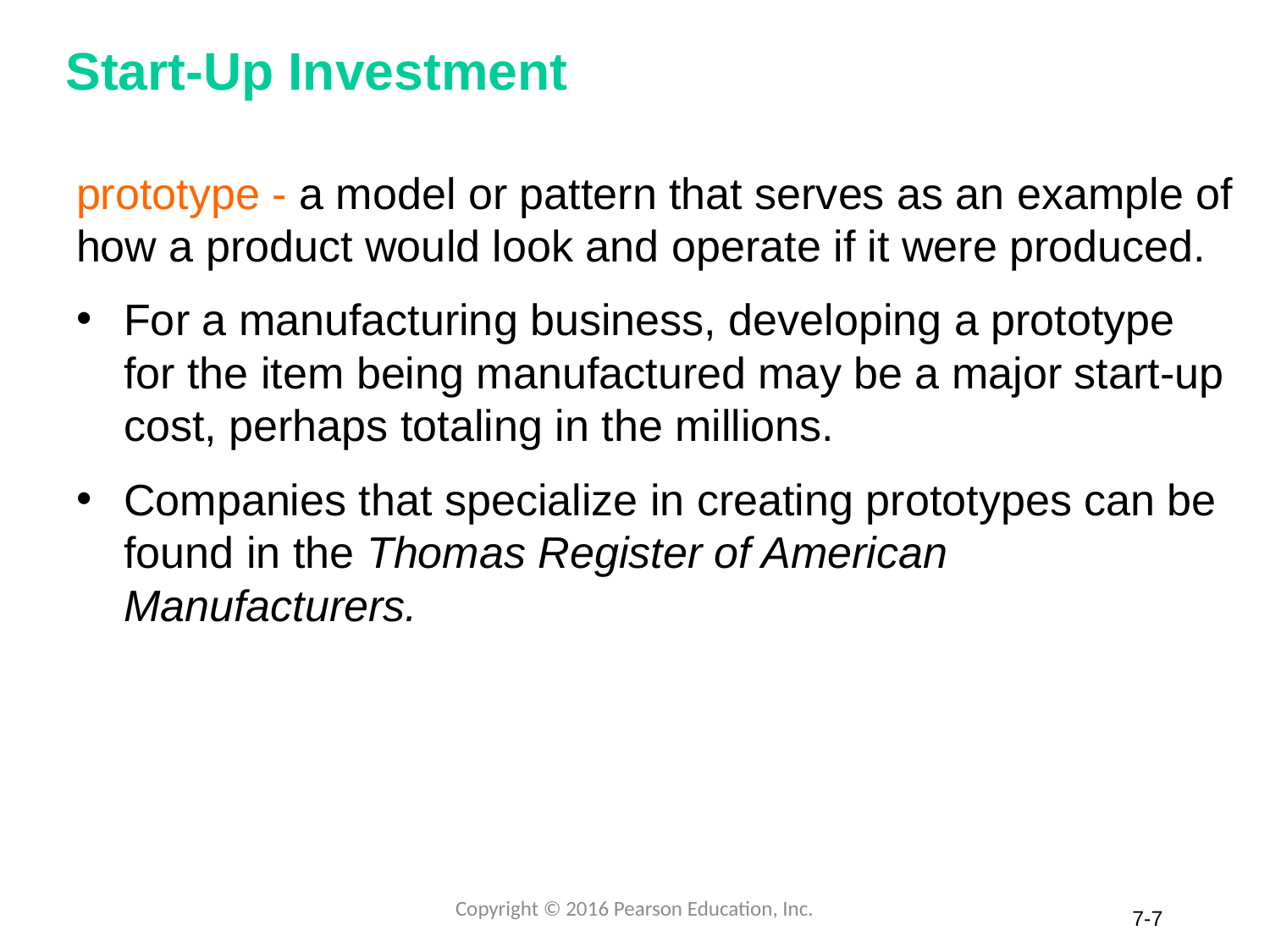

# Start-Up Investment
prototype - a model or pattern that serves as an example of how a product would look and operate if it were produced.

For a manufacturing business, developing a prototype for the item being manufactured may be a major start-up cost, perhaps totaling in the millions.

Companies that specialize in creating prototypes can be found in the Thomas Register of American Manufacturers.
Copyright © 2016 Pearson Education, Inc.